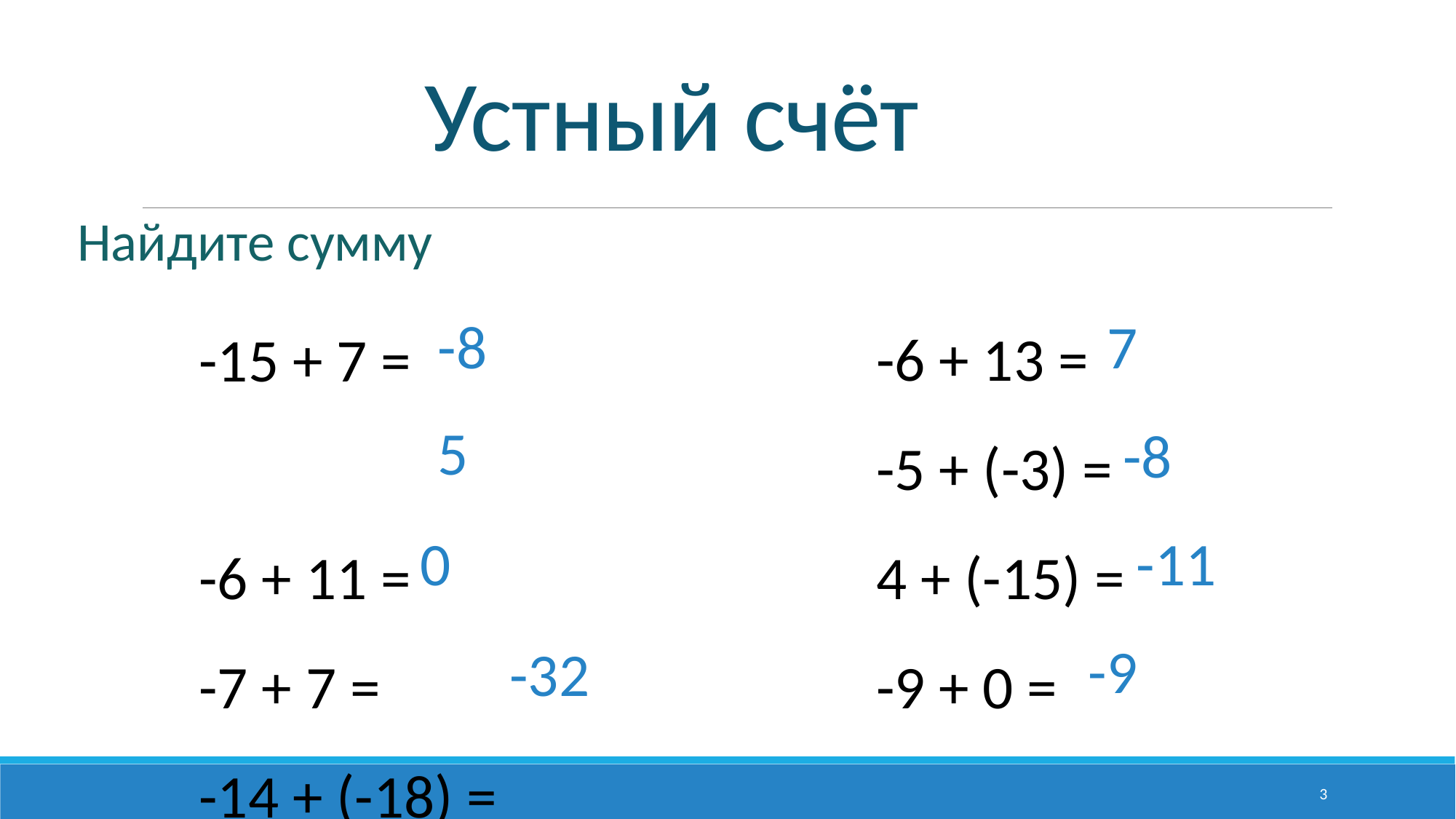

Устный счёт
Найдите сумму
-6 + 13 =
-5 + (-3) =
4 + (-15) =
-9 + 0 =
-15 + 7 =
-6 + 11 =
-7 + 7 =
-14 + (-18) =
-8
7

5
-8
0
-11
-9
-32
3